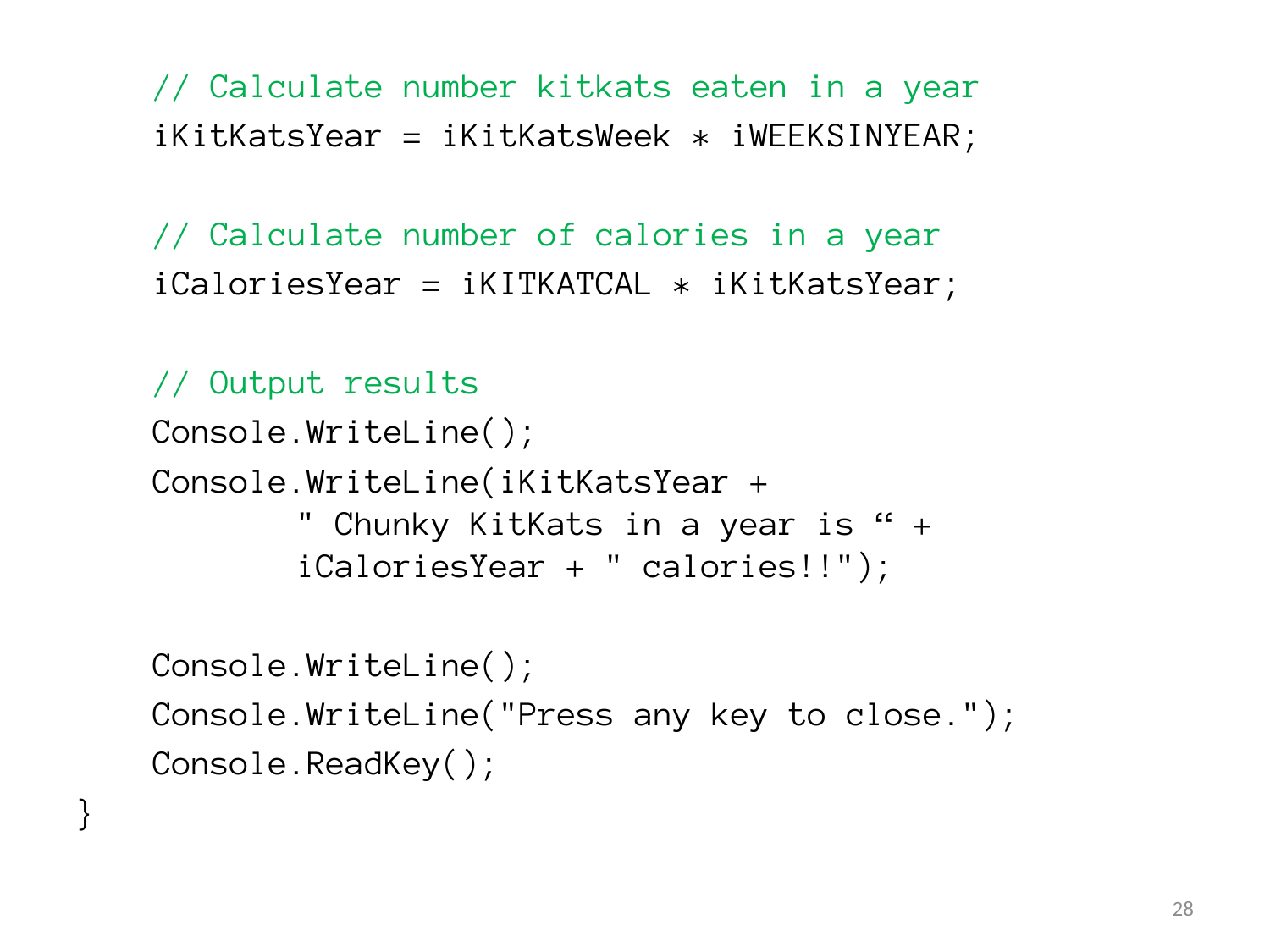

// Calculate number kitkats eaten in a year
    iKitKatsYear = iKitKatsWeek * iWEEKSINYEAR;

    // Calculate number of calories in a year
    iCaloriesYear = iKITKATCAL * iKitKatsYear;

    // Output results
    Console.WriteLine();
    Console.WriteLine(iKitKatsYear +
         " Chunky KitKats in a year is “ +
         iCaloriesYear + " calories!!");

    Console.WriteLine();
    Console.WriteLine("Press any key to close.");
    Console.ReadKey();
}
28